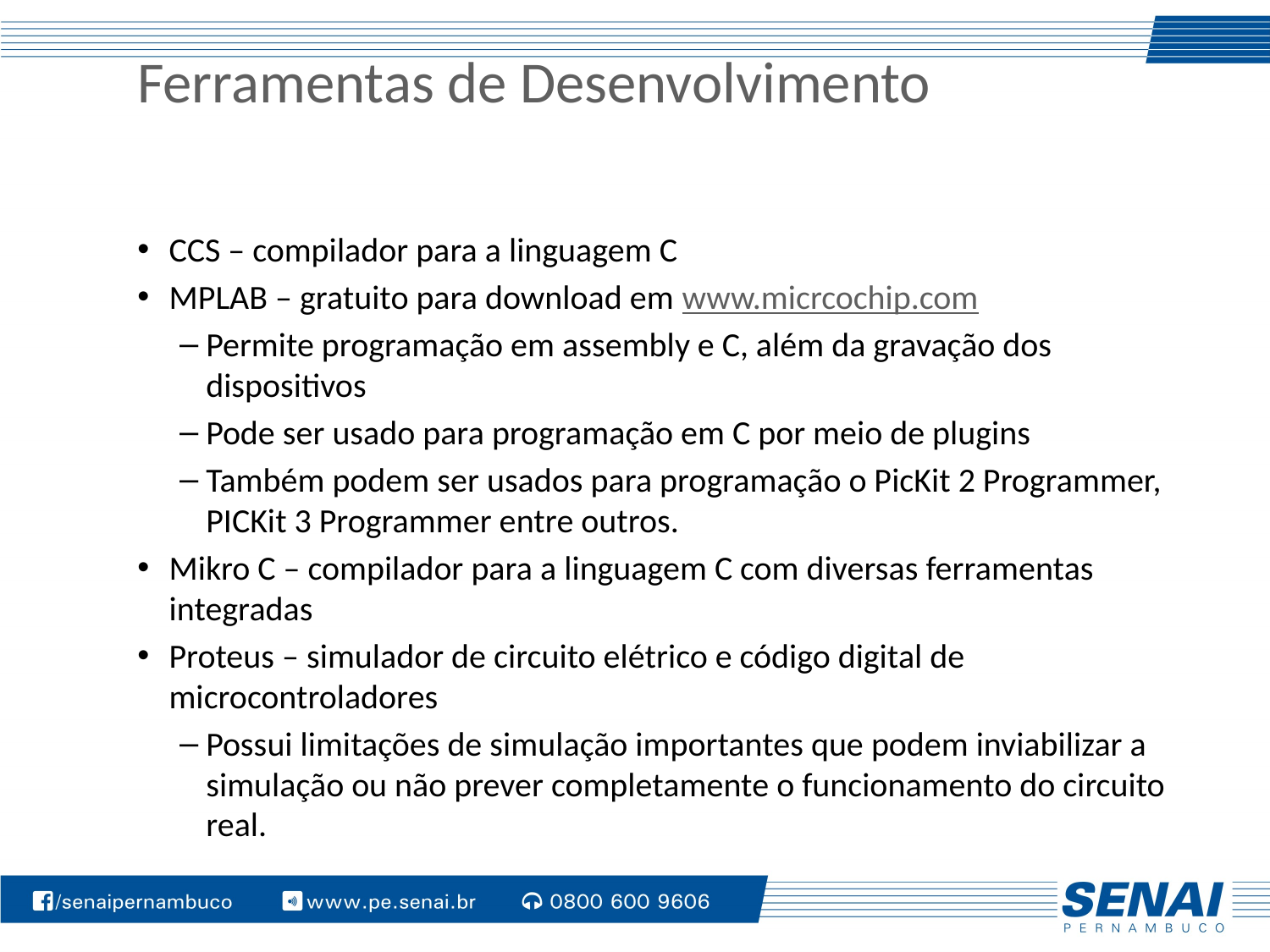

# Ferramentas de Desenvolvimento
CCS – compilador para a linguagem C
MPLAB – gratuito para download em www.micrcochip.com
Permite programação em assembly e C, além da gravação dos dispositivos
Pode ser usado para programação em C por meio de plugins
Também podem ser usados para programação o PicKit 2 Programmer, PICKit 3 Programmer entre outros.
Mikro C – compilador para a linguagem C com diversas ferramentas integradas
Proteus – simulador de circuito elétrico e código digital de microcontroladores
Possui limitações de simulação importantes que podem inviabilizar a simulação ou não prever completamente o funcionamento do circuito real.